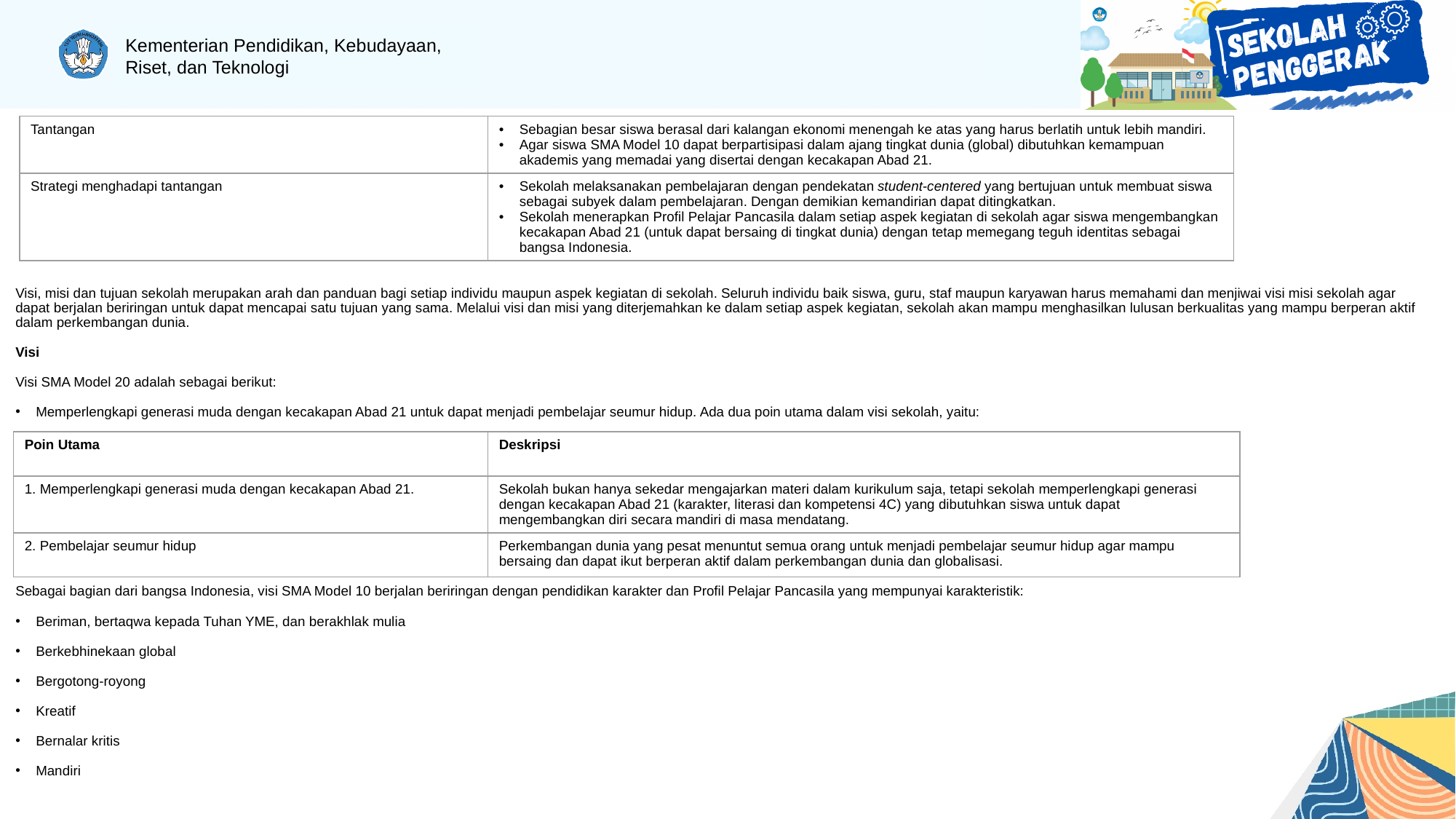

Visi, misi dan tujuan sekolah merupakan arah dan panduan bagi setiap individu maupun aspek kegiatan di sekolah. Seluruh individu baik siswa, guru, staf maupun karyawan harus memahami dan menjiwai visi misi sekolah agar dapat berjalan beriringan untuk dapat mencapai satu tujuan yang sama. Melalui visi dan misi yang diterjemahkan ke dalam setiap aspek kegiatan, sekolah akan mampu menghasilkan lulusan berkualitas yang mampu berperan aktif dalam perkembangan dunia.
Visi
Visi SMA Model 20 adalah sebagai berikut:
Memperlengkapi generasi muda dengan kecakapan Abad 21 untuk dapat menjadi pembelajar seumur hidup. Ada dua poin utama dalam visi sekolah, yaitu:

Sebagai bagian dari bangsa Indonesia, visi SMA Model 10 berjalan beriringan dengan pendidikan karakter dan Profil Pelajar Pancasila yang mempunyai karakteristik:
Beriman, bertaqwa kepada Tuhan YME, dan berakhlak mulia
Berkebhinekaan global
Bergotong-royong
Kreatif
Bernalar kritis
Mandiri

| Tantangan | Sebagian besar siswa berasal dari kalangan ekonomi menengah ke atas yang harus berlatih untuk lebih mandiri. Agar siswa SMA Model 10 dapat berpartisipasi dalam ajang tingkat dunia (global) dibutuhkan kemampuan akademis yang memadai yang disertai dengan kecakapan Abad 21. |
| --- | --- |
| Strategi menghadapi tantangan | Sekolah melaksanakan pembelajaran dengan pendekatan student-centered yang bertujuan untuk membuat siswa sebagai subyek dalam pembelajaran. Dengan demikian kemandirian dapat ditingkatkan. Sekolah menerapkan Profil Pelajar Pancasila dalam setiap aspek kegiatan di sekolah agar siswa mengembangkan kecakapan Abad 21 (untuk dapat bersaing di tingkat dunia) dengan tetap memegang teguh identitas sebagai bangsa Indonesia. |

| Poin Utama | Deskripsi |
| --- | --- |
| 1. Memperlengkapi generasi muda dengan kecakapan Abad 21. | Sekolah bukan hanya sekedar mengajarkan materi dalam kurikulum saja, tetapi sekolah memperlengkapi generasi dengan kecakapan Abad 21 (karakter, literasi dan kompetensi 4C) yang dibutuhkan siswa untuk dapat mengembangkan diri secara mandiri di masa mendatang. |
| 2. Pembelajar seumur hidup | Perkembangan dunia yang pesat menuntut semua orang untuk menjadi pembelajar seumur hidup agar mampu bersaing dan dapat ikut berperan aktif dalam perkembangan dunia dan globalisasi. |